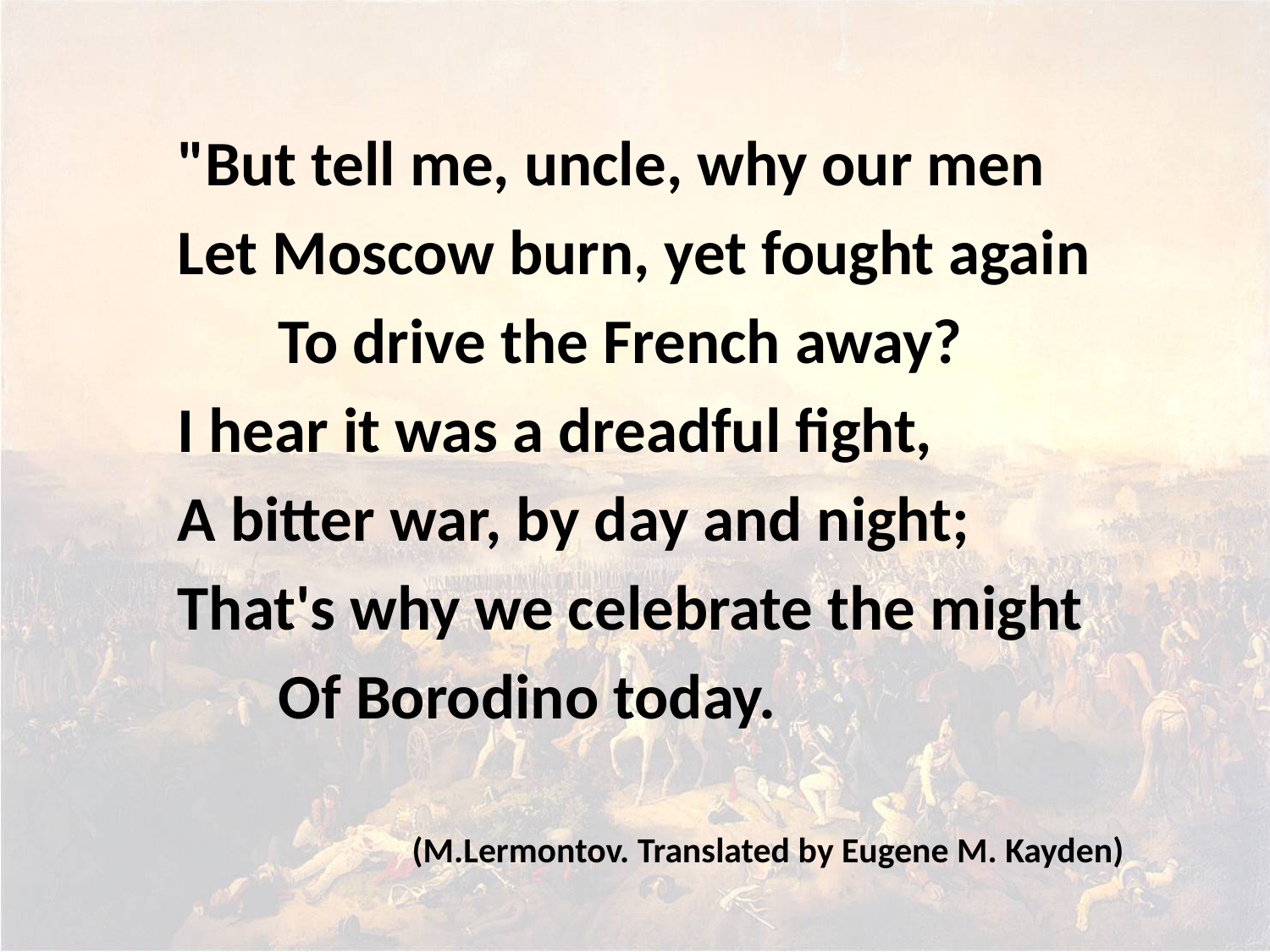

"But tell me, uncle, why our men
Let Moscow burn, yet fought again
       To drive the French away?
I hear it was a dreadful fight,
A bitter war, by day and night;
That's why we celebrate the might
       Of Borodino today.

(M.Lermontov. Translated by Eugene M. Kayden)